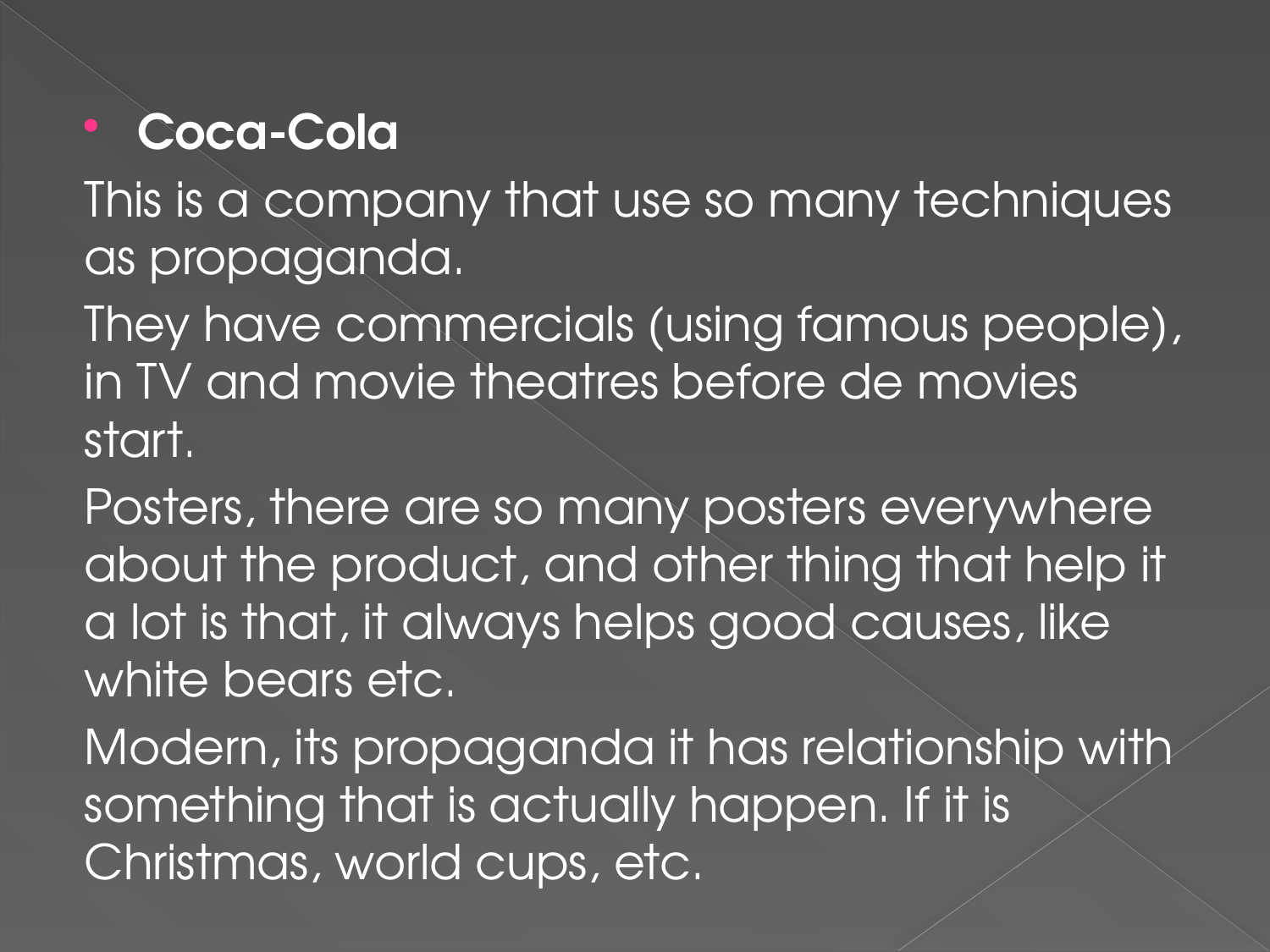

Coca-Cola
This is a company that use so many techniques as propaganda.
They have commercials (using famous people), in TV and movie theatres before de movies start.
Posters, there are so many posters everywhere about the product, and other thing that help it a lot is that, it always helps good causes, like white bears etc.
Modern, its propaganda it has relationship with something that is actually happen. If it is Christmas, world cups, etc.